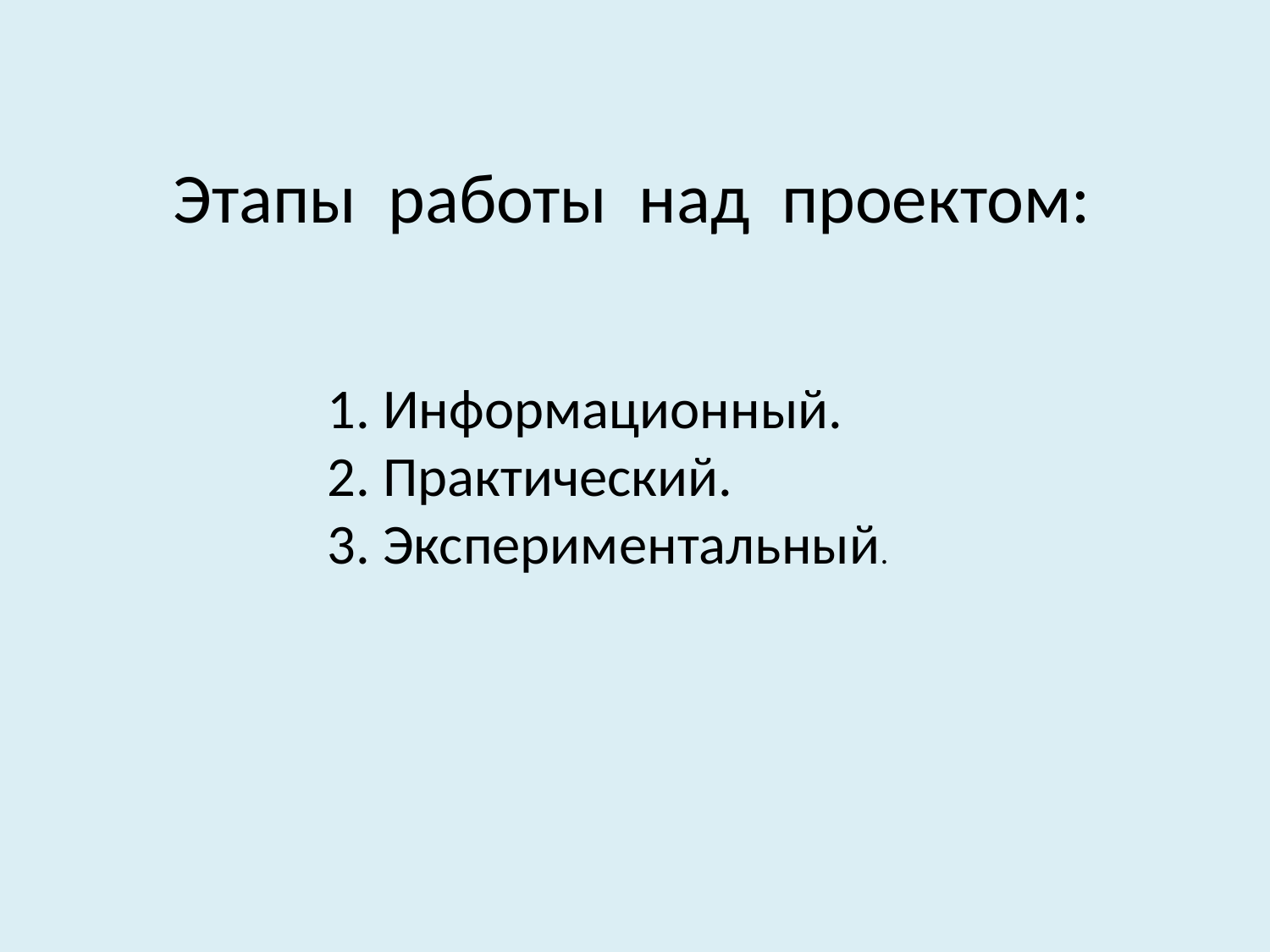

Этапы  работы  над  проектом:
1. Информационный.
2. Практический.
3. Экспериментальный.